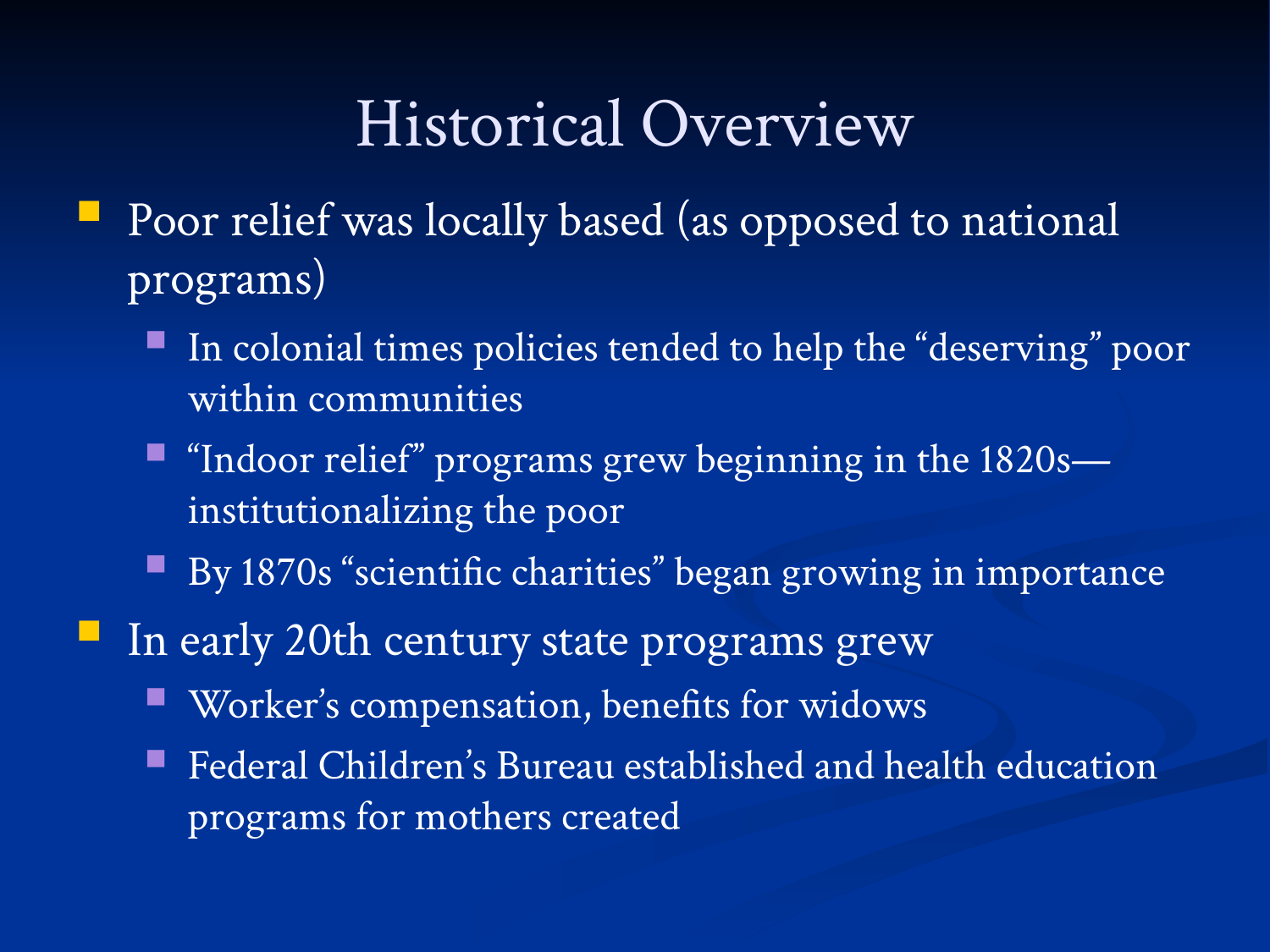

Historical Overview
# Poor relief was locally based (as opposed to national programs)
In colonial times policies tended to help the “deserving” poor within communities
“Indoor relief” programs grew beginning in the 1820s—institutionalizing the poor
By 1870s “scientific charities” began growing in importance
In early 20th century state programs grew
Worker’s compensation, benefits for widows
Federal Children’s Bureau established and health education programs for mothers created